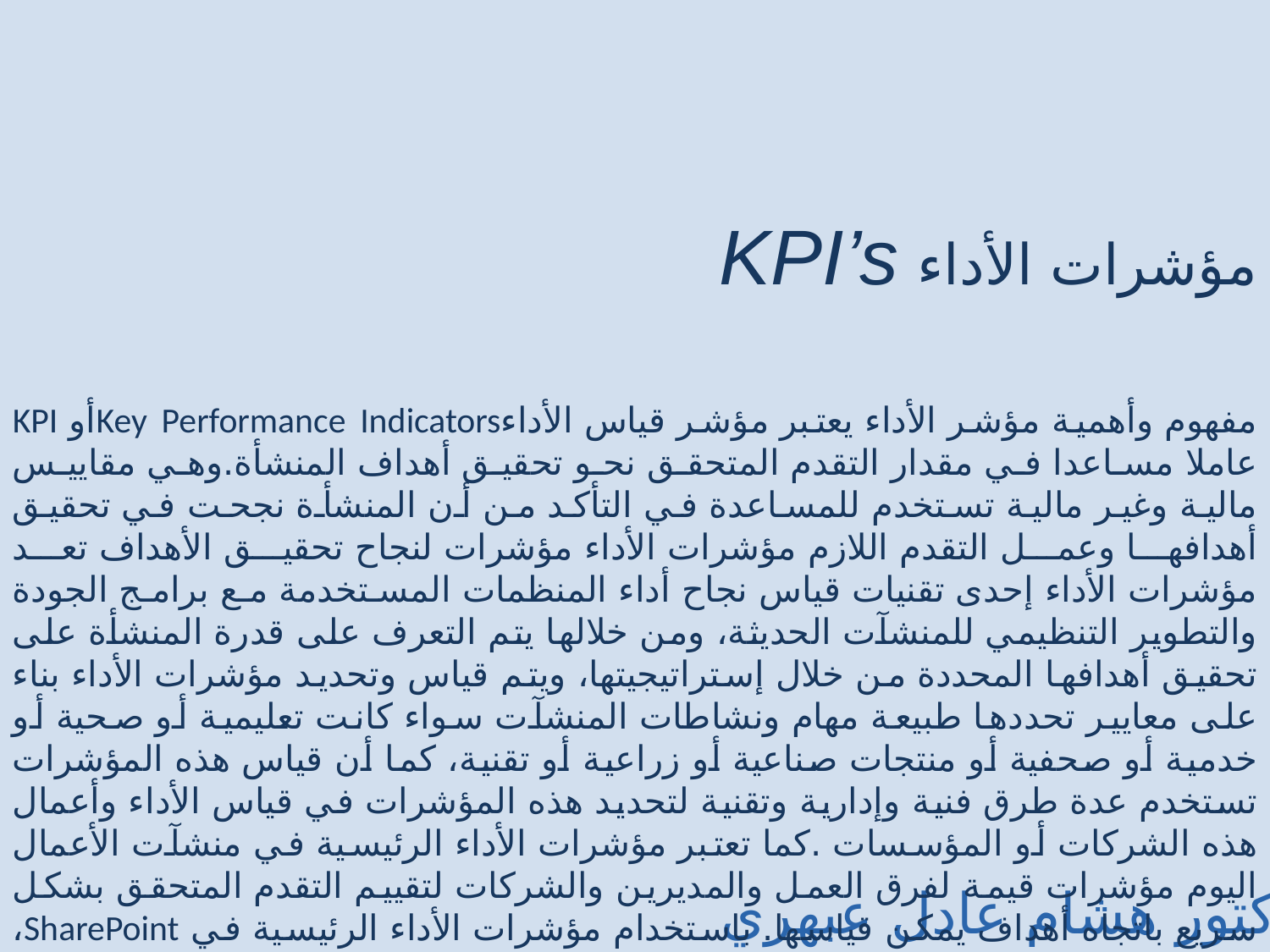

مؤشرات الأداء KPI’s
مفهوم وأهمية مؤشر الأداء يعتبر مؤشر قياس الأداءKey Performance Indicatorsأو KPI عاملا مساعدا في مقدار التقدم المتحقق نحو تحقيق أهداف المنشأة.وهي مقاييس مالية وغير مالية تستخدم للمساعدة في التأكد من أن المنشأة نجحت في تحقيق أهدافها وعمل التقدم اللازم مؤشرات الأداء مؤشرات لنجاح تحقيق الأهداف تعد مؤشرات الأداء إحدى تقنيات قياس نجاح أداء المنظمات المستخدمة مع برامج الجودة والتطوير التنظيمي للمنشآت الحديثة، ومن خلالها يتم التعرف على قدرة المنشأة على تحقيق أهدافها المحددة من خلال إستراتيجيتها، ويتم قياس وتحديد مؤشرات الأداء بناء على معايير تحددها طبيعة مهام ونشاطات المنشآت سواء كانت تعليمية أو صحية أو خدمية أو صحفية أو منتجات صناعية أو زراعية أو تقنية، كما أن قياس هذه المؤشرات تستخدم عدة طرق فنية وإدارية وتقنية لتحديد هذه المؤشرات في قياس الأداء وأعمال هذه الشركات أو المؤسسات .كما تعتبر مؤشرات الأداء الرئيسية في منشآت الأعمال اليوم مؤشرات قيمة لفرق العمل والمديرين والشركات لتقييم التقدم المتحقق بشكل سريع باتجاه أهداف يمكن قياسها. باستخدام مؤشرات الأداء الرئيسية في SharePoint، رابط المصدر:http://www.hrdiscussion.com/hr94417.html.
الدكتور هشام عادل عبهري